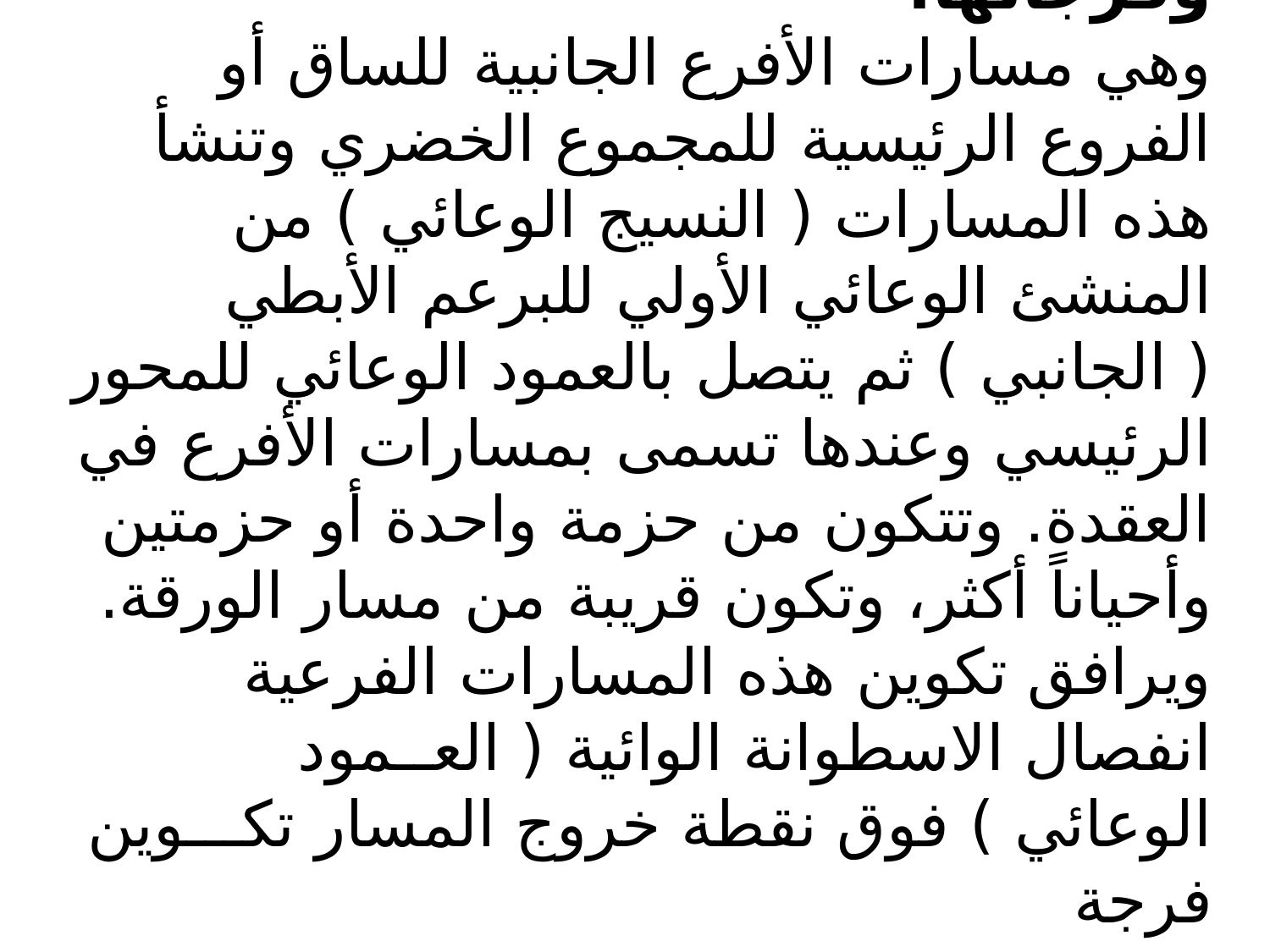

مسارات الأفرع ( Branch traces ) وفرجاتها:
وهي مسارات الأفرع الجانبية للساق أو الفروع الرئيسية للمجموع الخضري وتنشأ هذه المسارات ( النسيج الوعائي ) من المنشئ الوعائي الأولي للبرعم الأبطي ( الجانبي ) ثم يتصل بالعمود الوعائي للمحور الرئيسي وعندها تسمى بمسارات الأفرع في العقدة. وتتكون من حزمة واحدة أو حزمتين وأحياناً أكثر، وتكون قريبة من مسار الورقة. ويرافق تكوين هذه المسارات الفرعية انفصال الاسطوانة الوائية ( العــمود الوعائي ) فوق نقطة خروج المسار تكـــوين فرجة
فرعية   .Branch gap
.